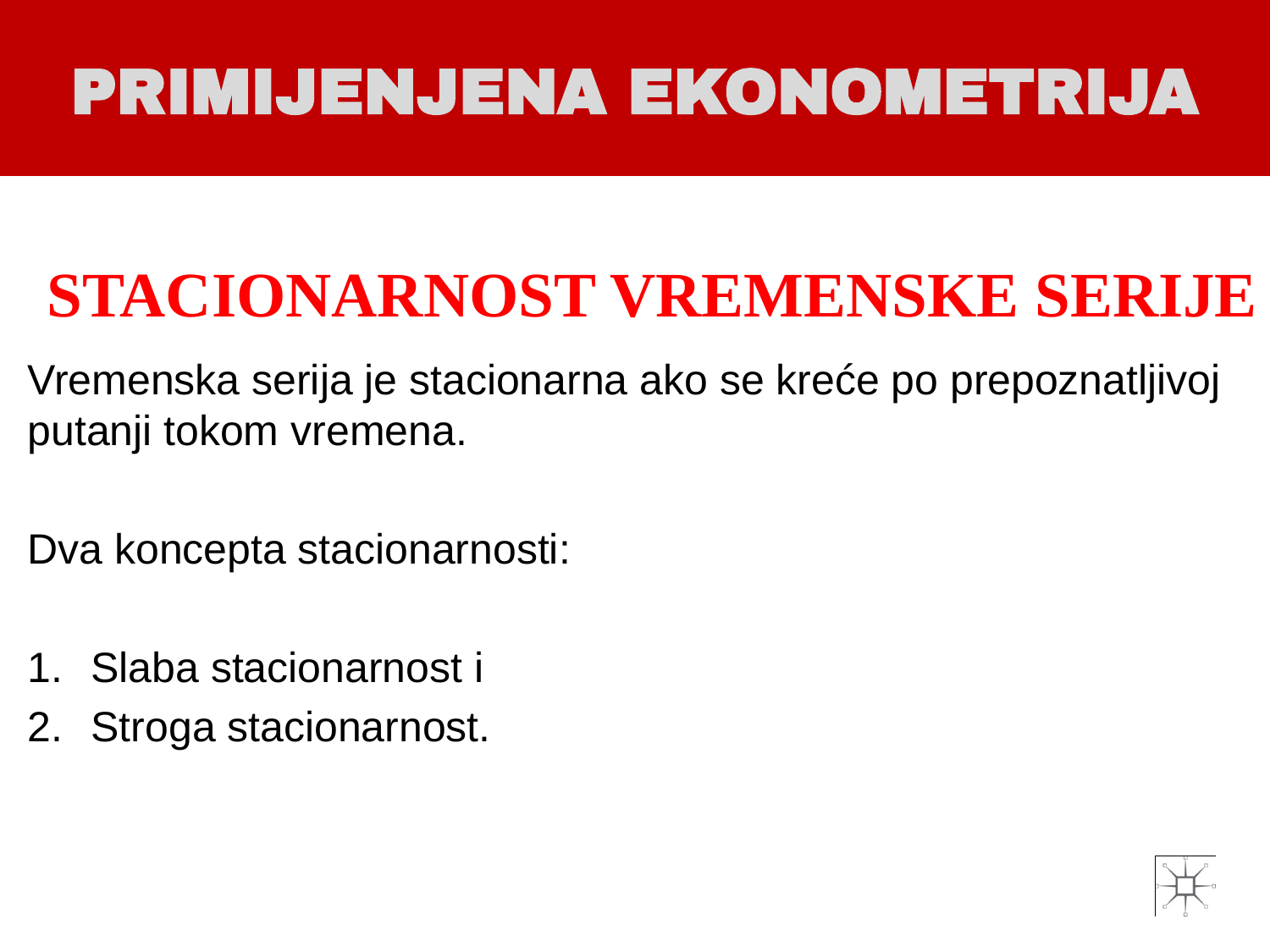

PRIMIJENJENA EKONOMETRIJA
# STACIONARNOST VREMENSKE SERIJE
Vremenska serija je stacionarna ako se kreće po prepoznatljivoj putanji tokom vremena.

Dva koncepta stacionarnosti:

Slaba stacionarnost i
Stroga stacionarnost.